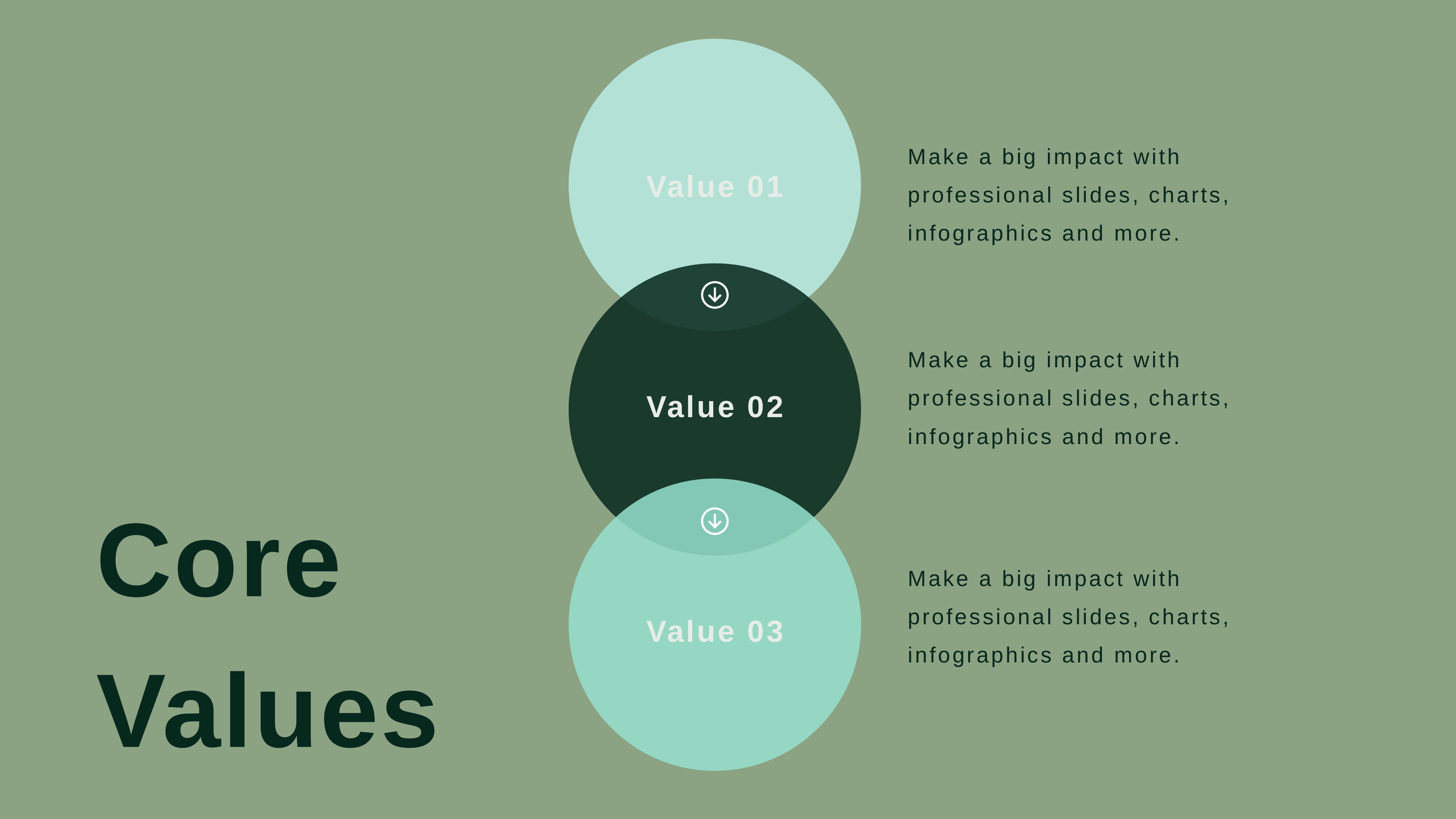

Make a big impact with professional slides, charts, infographics and more.
Value 01

Make a big impact with professional slides, charts, infographics and more.
Value 02
Core Values

Make a big impact with professional slides, charts, infographics and more.
Value 03